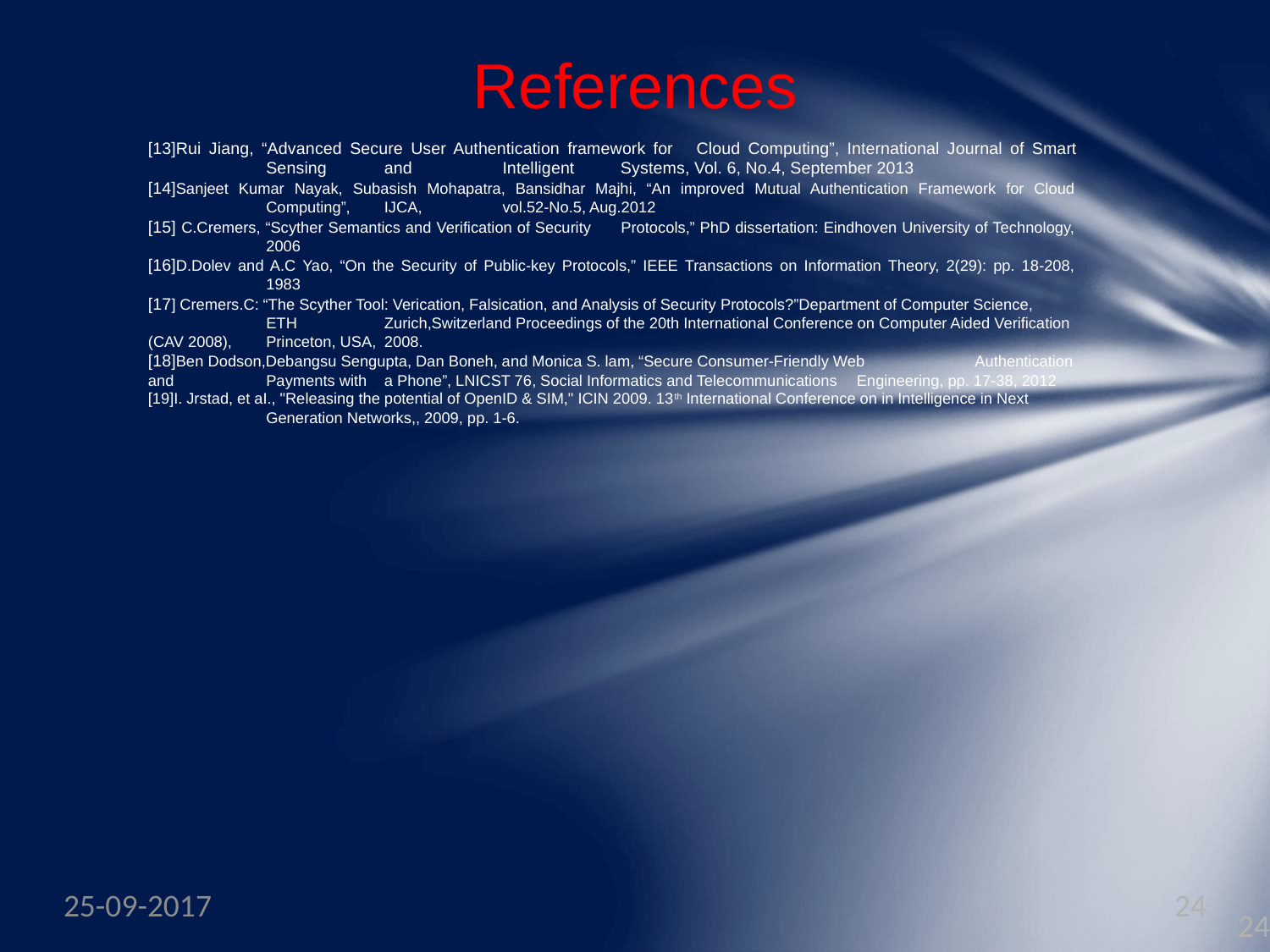

25-09-2017
24
# References
[13]Rui Jiang, “Advanced Secure User Authentication framework for   Cloud Computing”, International Journal of Smart 	Sensing 	and 	Intelligent 	Systems, Vol. 6, No.4, September 2013
[14]Sanjeet Kumar Nayak, Subasish Mohapatra, Bansidhar Majhi, “An improved Mutual Authentication Framework for Cloud 	Computing”, 	IJCA, 	vol.52-No.5, Aug.2012
[15] C.Cremers, “Scyther Semantics and Verification of Security      Protocols,” PhD dissertation: Eindhoven University of Technology, 	2006
[16]D.Dolev and A.C Yao, “On the Security of Public-key Protocols,” IEEE Transactions on Information Theory, 2(29): pp. 18-208, 	1983
[17] Cremers.C: “The Scyther Tool: Verication, Falsication, and Analysis of Security Protocols?”Department of Computer Science, 	ETH 	Zurich,Switzerland Proceedings of the 20th International Conference on Computer Aided Verification (CAV 2008), 	Princeton, USA, 	2008.
[18]Ben Dodson,Debangsu Sengupta, Dan Boneh, and Monica S. lam, “Secure Consumer-Friendly Web 	Authentication and 	Payments with 	a Phone”, LNICST 76, Social Informatics and Telecommunications 	Engineering, pp. 17-38, 2012
[19]I. Jrstad, et aI., "Releasing the potential of OpenID & SIM," ICIN 2009. 13th International Conference on in Intelligence in Next 	Generation Networks,, 2009, pp. 1-6.

24